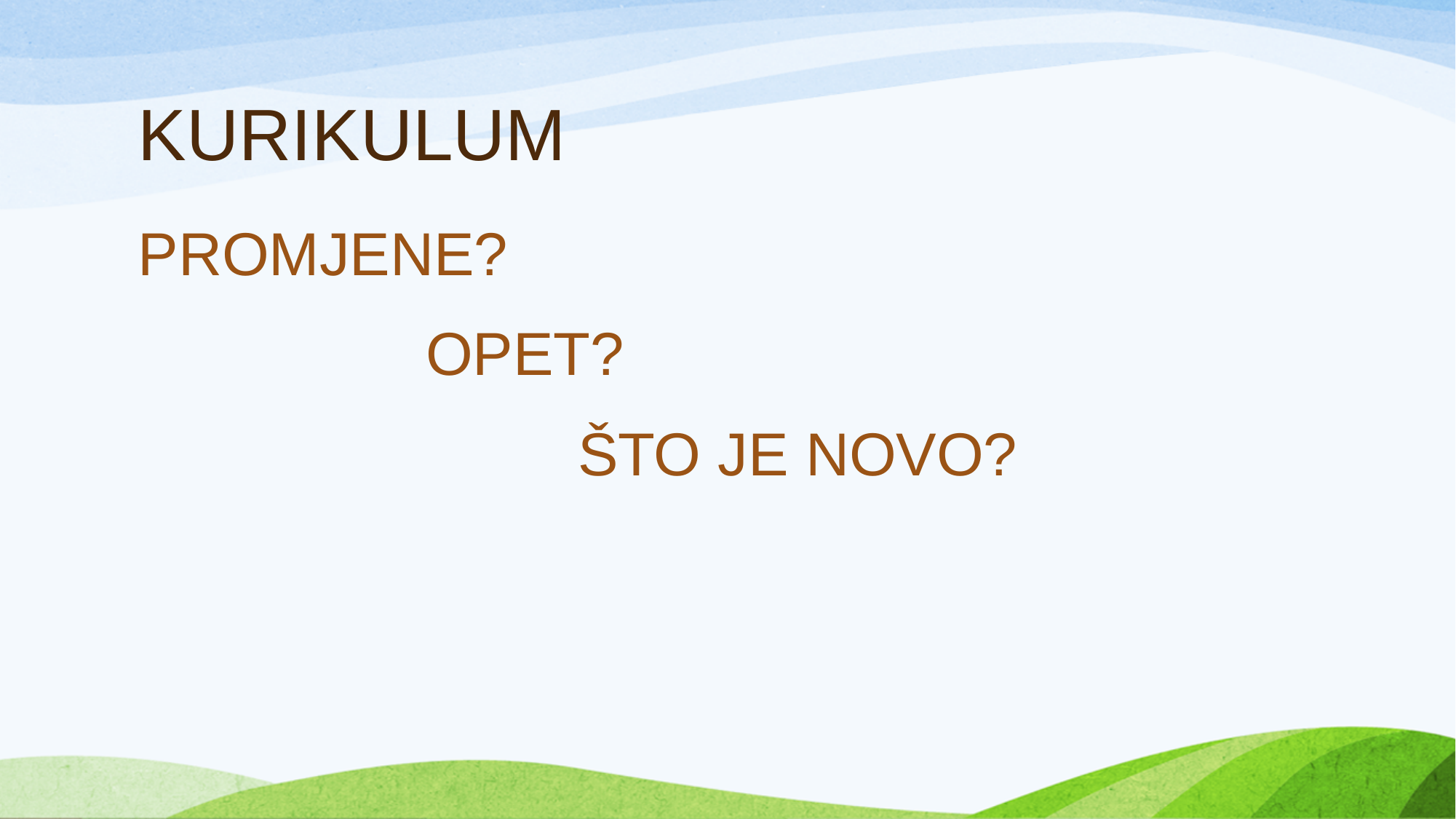

# KURIKULUM
PROMJENE?
                 OPET?
                          ŠTO JE NOVO?